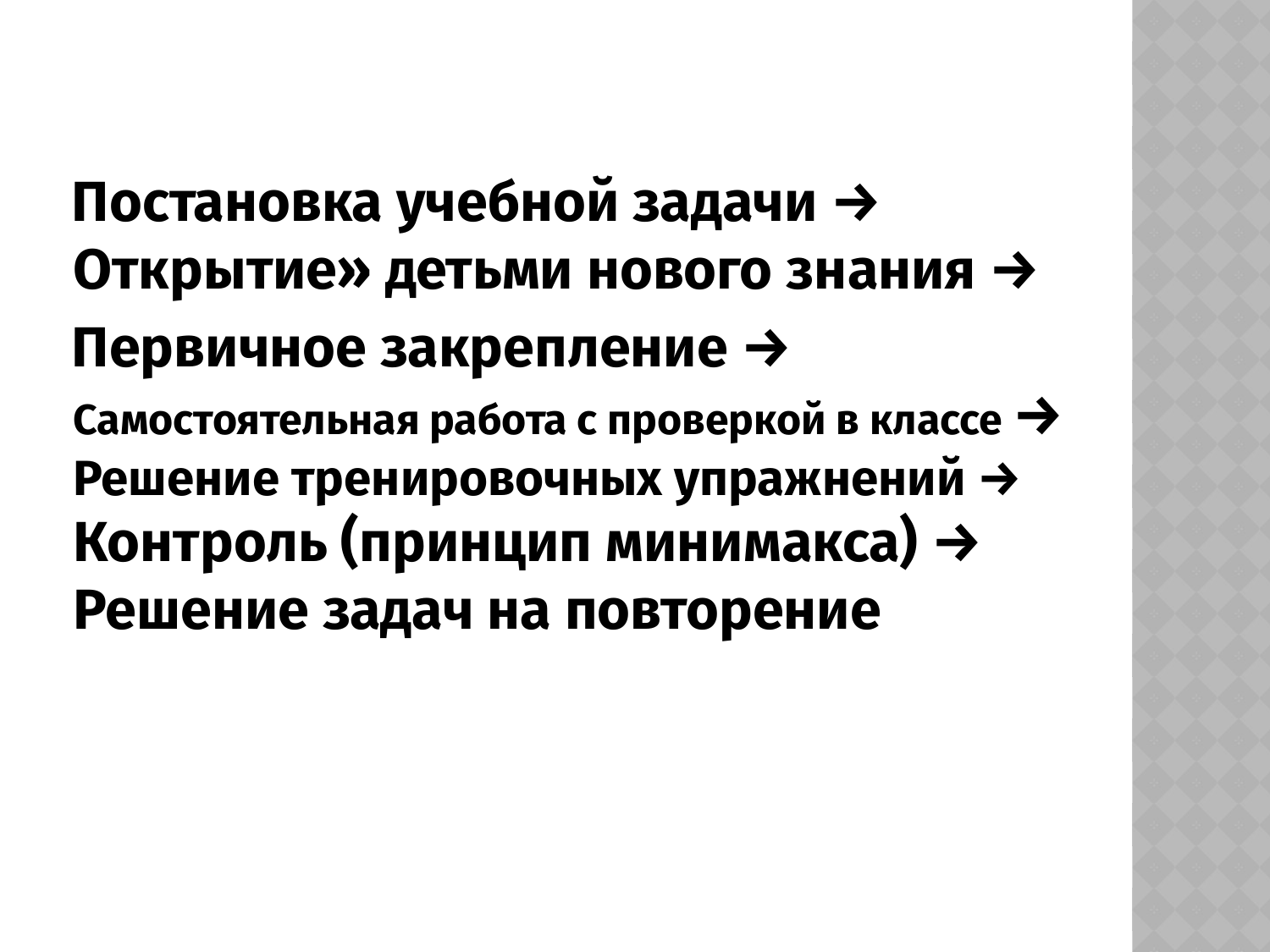

#
Постановка учебной задачи → Открытие» детьми нового знания →
Первичное закрепление → Самостоятельная работа с проверкой в классе → Решение тренировочных упражнений → Контроль (принцип минимакса) → Решение задач на повторение